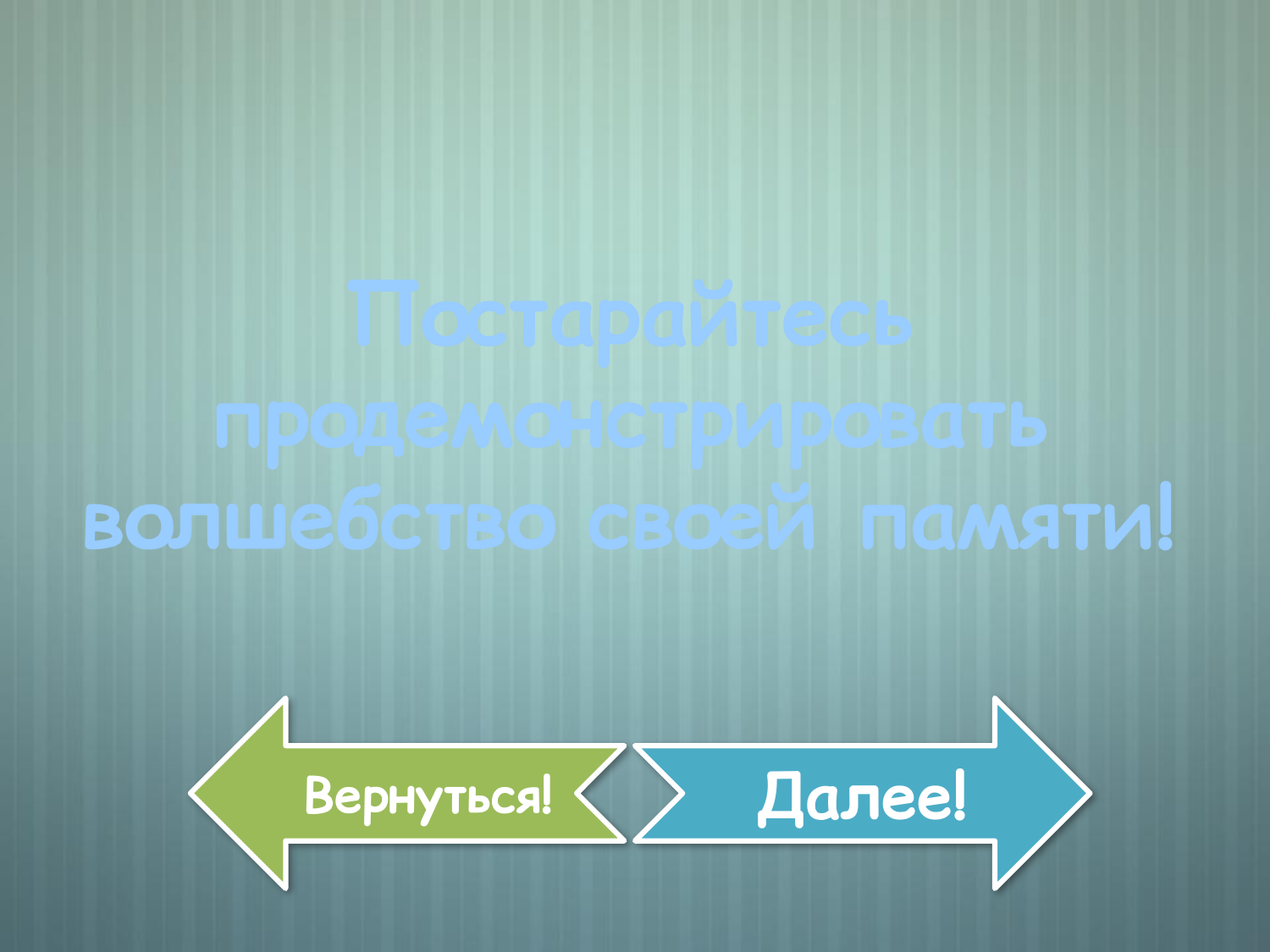

Постарайтесь продемонстрировать волшебство своей памяти!
  Вернуться!
Далее!